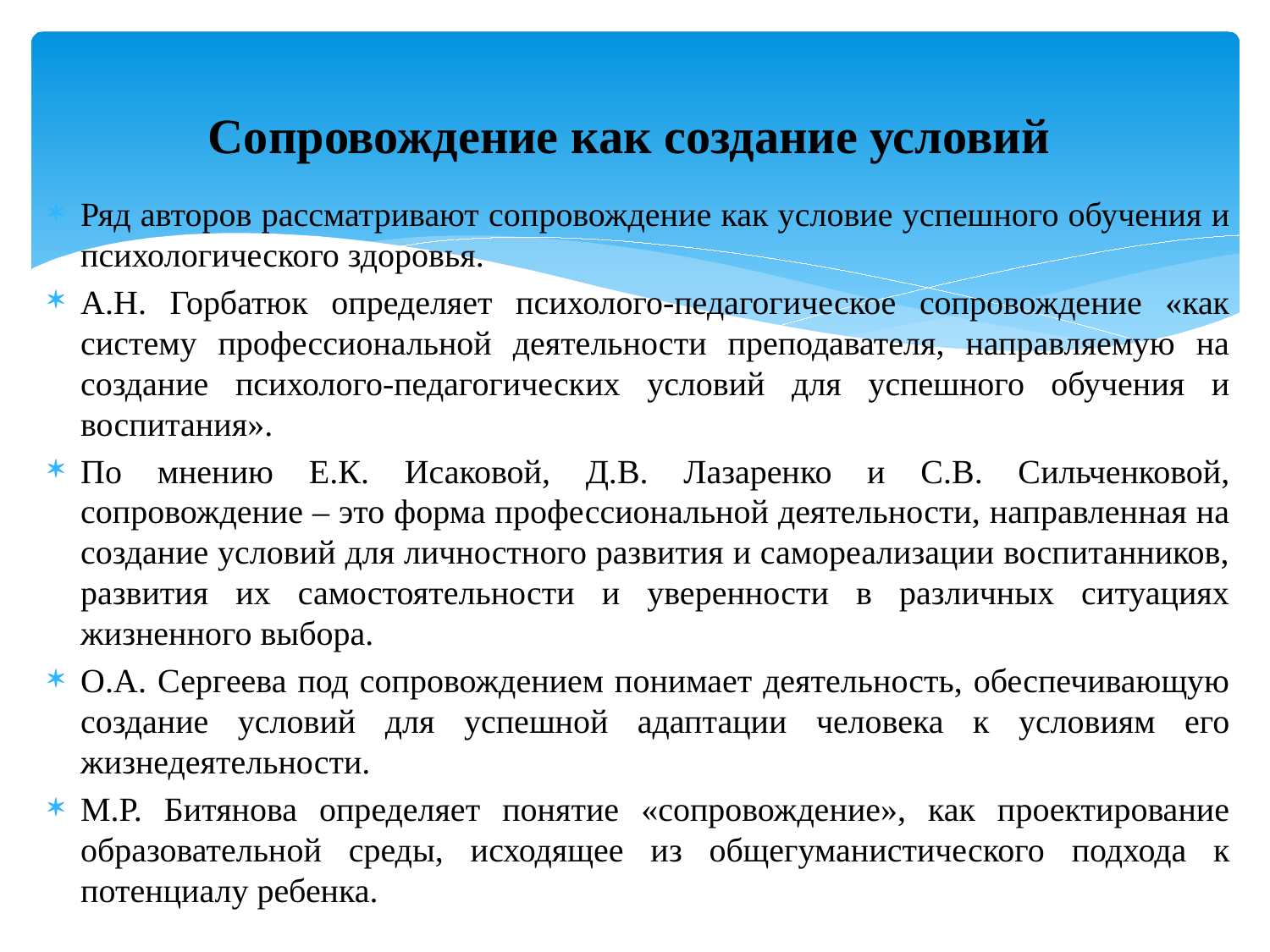

# Сопровождение как создание условий
Ряд авторов рассматривают сопровождение как условие успешного обучения и психологического здоровья.
А.Н. Горбатюк определяет психолого-педагогическое сопровождение «как систему профессиональной деятельности преподавателя, направляемую на создание психолого-педагогических условий для успешного обучения и воспитания».
По мнению Е.К. Исаковой, Д.В. Лазаренко и С.В. Сильченковой, сопровождение – это форма профессиональной деятельности, направленная на создание условий для личностного развития и самореализации воспитанников, развития их самостоятельности и уверенности в различных ситуациях жизненного выбора.
О.А. Сергеева под сопровождением понимает деятельность, обеспечивающую создание условий для успешной адаптации человека к условиям его жизнедеятельности.
М.Р. Битянова определяет понятие «сопровождение», как проектирование образовательной среды, исходящее из общегуманистического подхода к потенциалу ребенка.